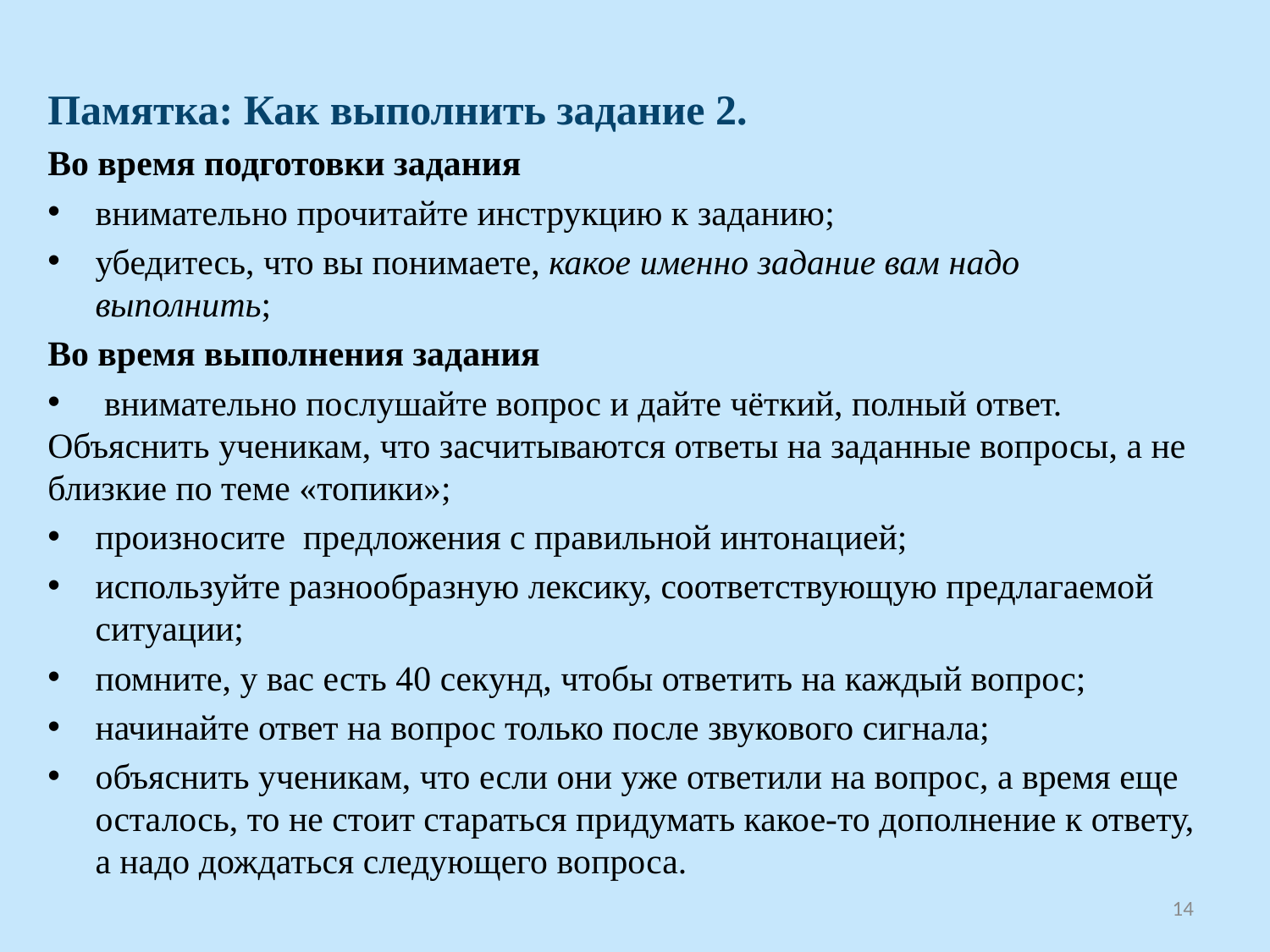

#
Памятка: Как выполнить задание 2.
Во время подготовки задания
внимательно прочитайте инструкцию к заданию;
убедитесь, что вы понимаете, какое именно задание вам надо выполнить;
Во время выполнения задания
     внимательно послушайте вопрос и дайте чёткий, полный ответ. Объяснить ученикам, что засчитываются ответы на заданные вопросы, а не близкие по теме «топики»;
произносите  предложения с правильной интонацией;
используйте разнообразную лексику, соответствующую предлагаемой ситуации;
помните, у вас есть 40 секунд, чтобы ответить на каждый вопрос;
начинайте ответ на вопрос только после звукового сигнала;
объяснить ученикам, что если они уже ответили на вопрос, а время еще осталось, то не стоит стараться придумать какое-то дополнение к ответу, а надо дождаться следующего вопроса.

14